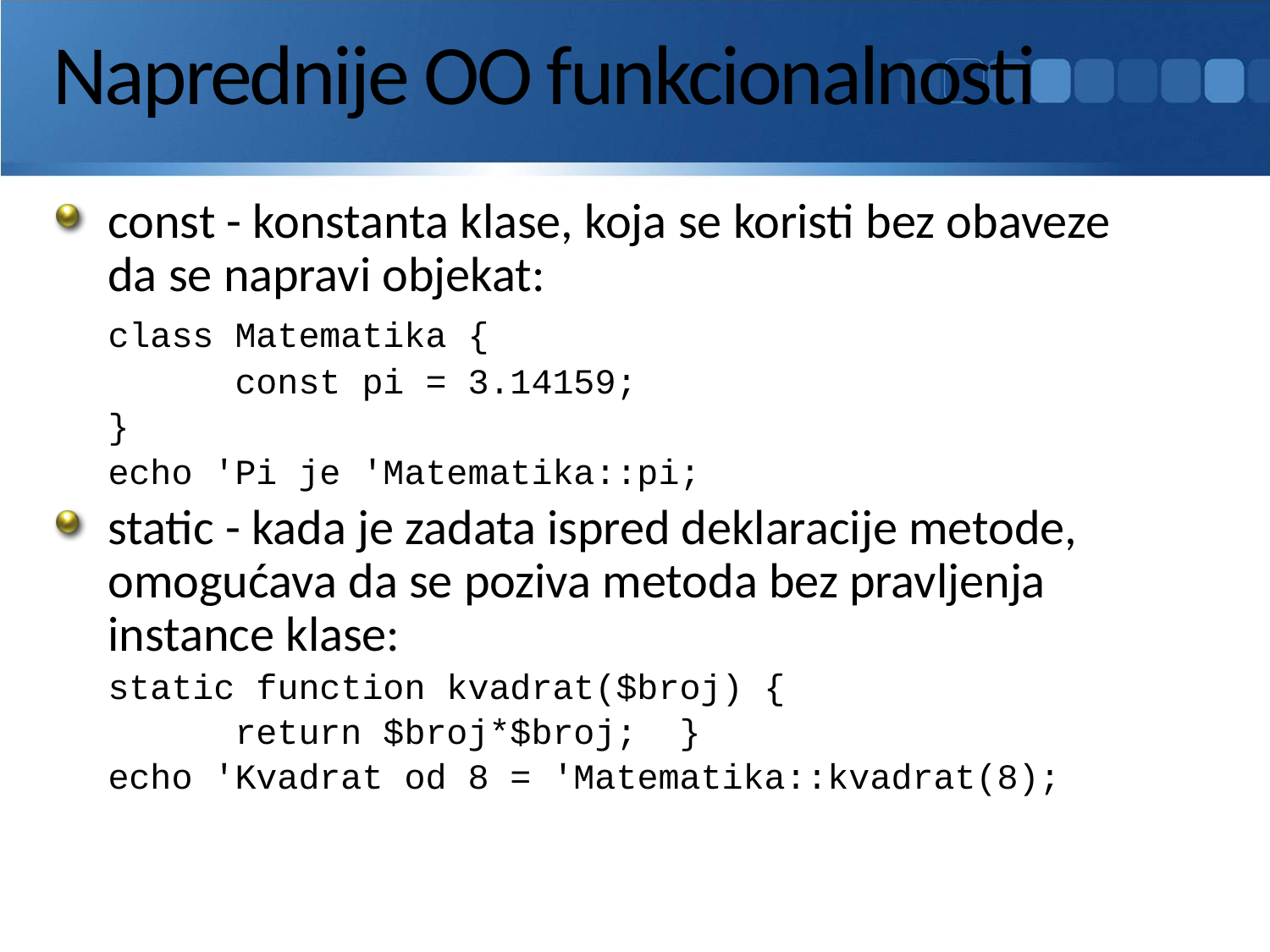

# Naprednije OO funkcionalnosti
const - konstanta klase, koja se koristi bez obaveze
da se napravi objekat:
	class Matematika {
		const pi = 3.14159;
	}
	echo 'Pi je 'Matematika::pi;
static - kada je zadata ispred deklaracije metode, omogućava da se poziva metoda bez pravljenja instance klase:
	static function kvadrat($broj) {
		return $broj*$broj;  }
	echo 'Kvadrat od 8 = 'Matematika::kvadrat(8);

200